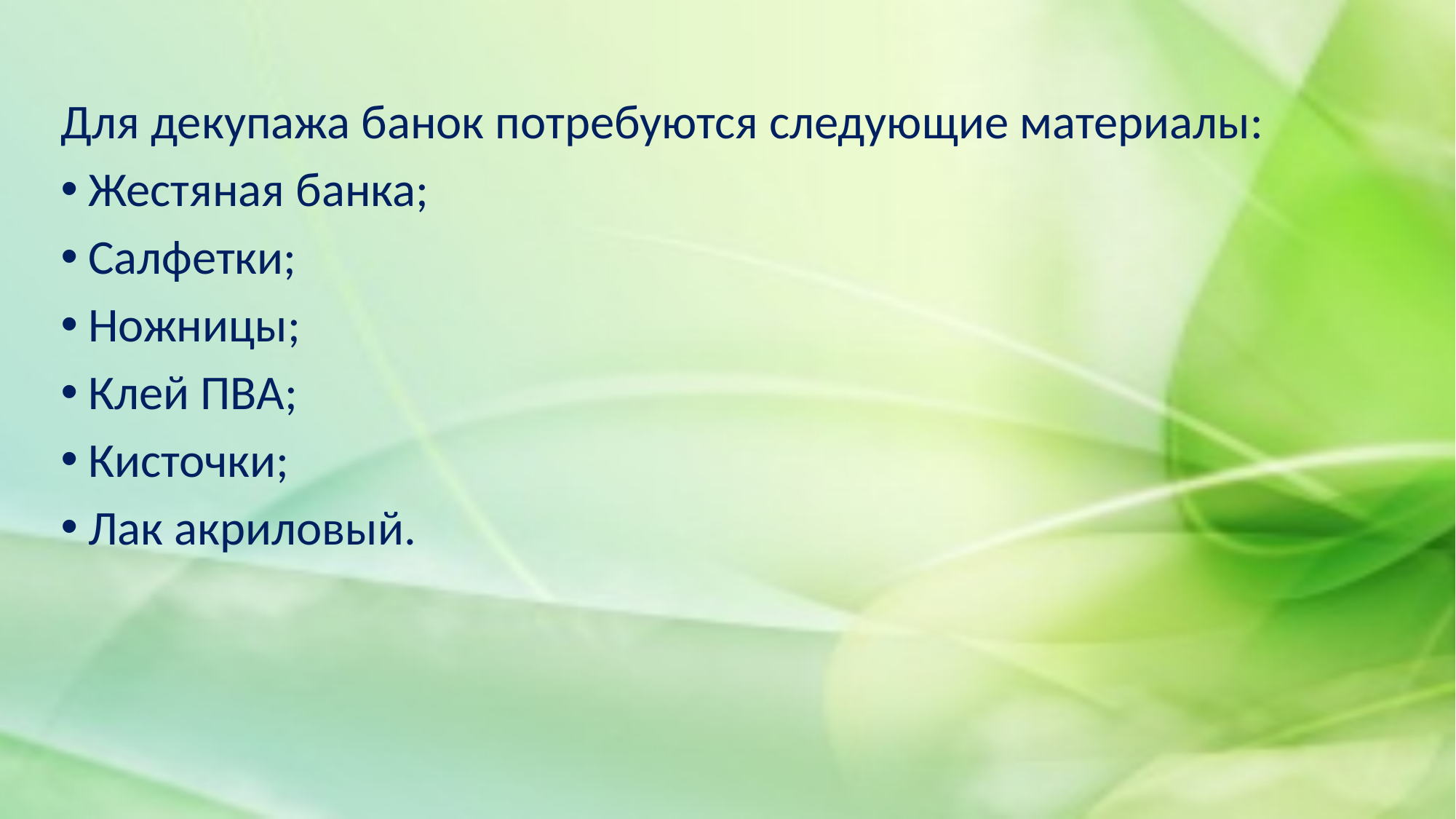

Для декупажа банок потребуются следующие материалы:
Жестяная банка;
Салфетки;
Ножницы;
Клей ПВА;
Кисточки;
Лак акриловый.